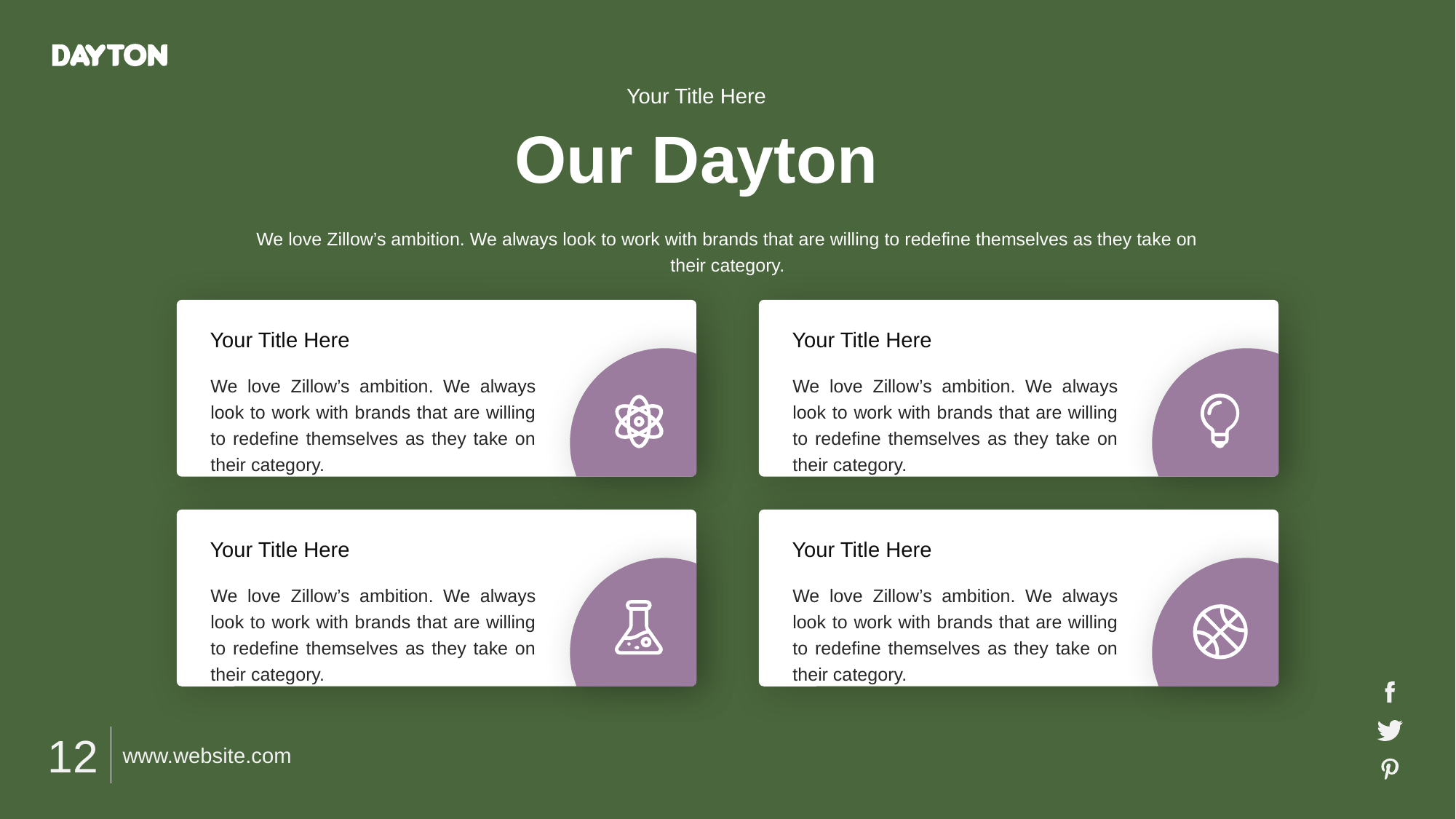

Your Title Here
Our Dayton
We love Zillow’s ambition. We always look to work with brands that are willing to redefine themselves as they take on their category.

Your Title Here
We love Zillow’s ambition. We always look to work with brands that are willing to redefine themselves as they take on their category.
Your Title Here
We love Zillow’s ambition. We always look to work with brands that are willing to redefine themselves as they take on their category.

Your Title Here
We love Zillow’s ambition. We always look to work with brands that are willing to redefine themselves as they take on their category.
Your Title Here
We love Zillow’s ambition. We always look to work with brands that are willing to redefine themselves as they take on their category.